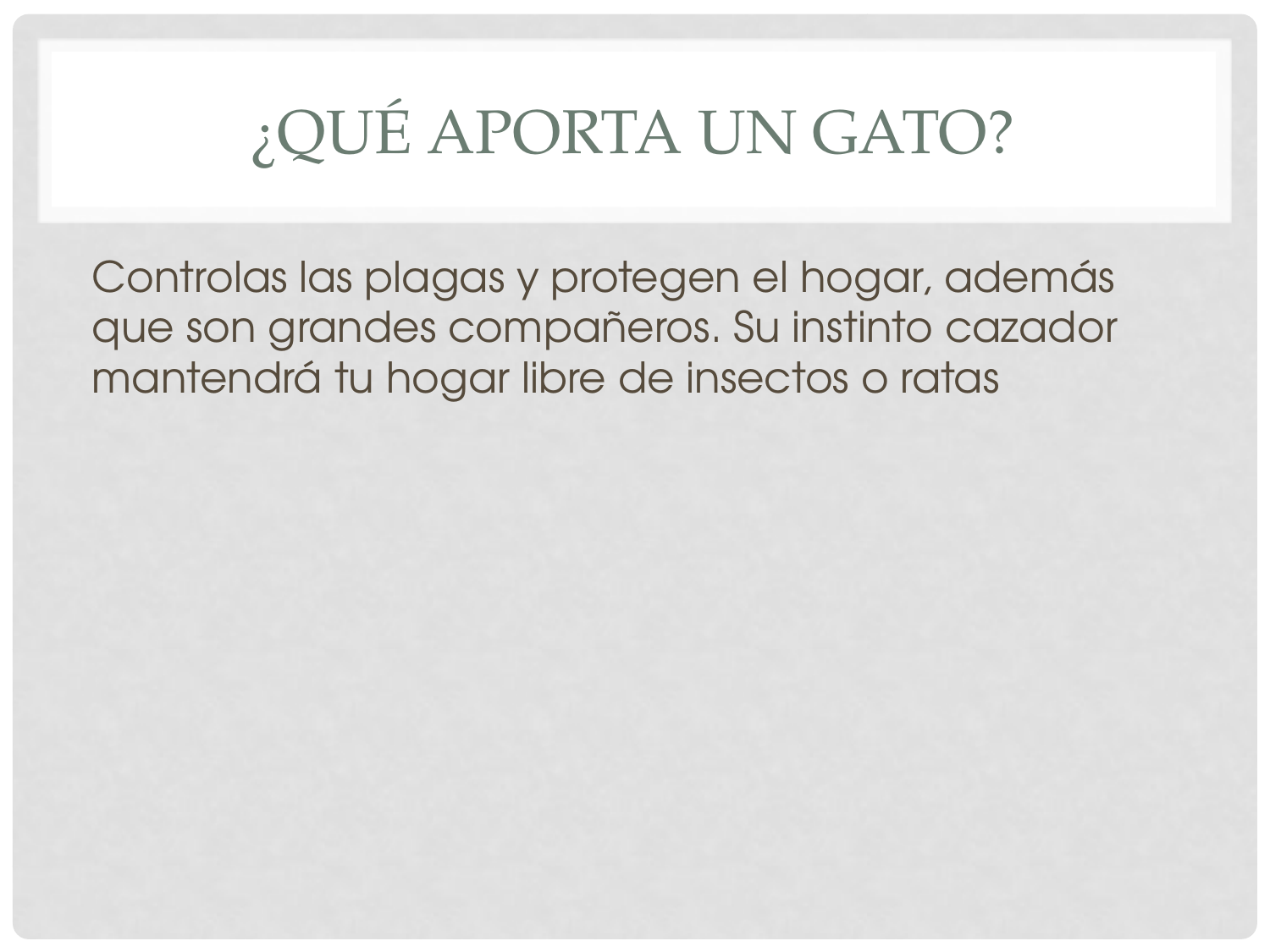

# ¿qué aporta un gato?
Controlas las plagas y protegen el hogar, además que son grandes compañeros. Su instinto cazador mantendrá tu hogar libre de insectos o ratas